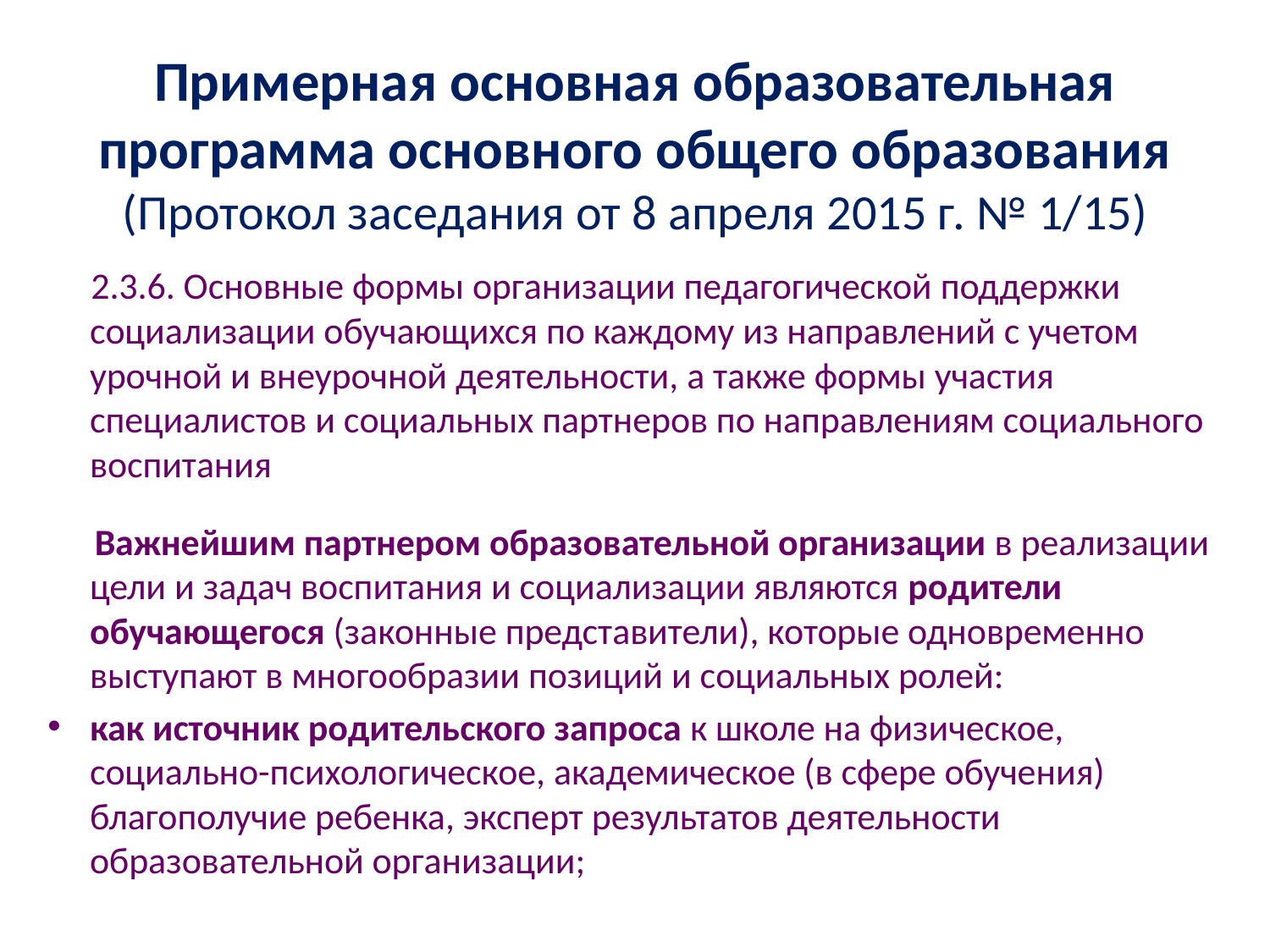

# Примерная основная образовательная программа основного общего образования (Протокол заседания от 8 апреля 2015 г. № 1/15)
      2.3.6. Основные формы организации педагогической поддержки социализации обучающихся по каждому из направлений с учетом урочной и внеурочной деятельности, а также формы участия специалистов и социальных партнеров по направлениям социального воспитания

      Важнейшим партнером образовательной организации в реализации цели и задач воспитания и социализации являются родители обучающегося (законные представители), которые одновременно выступают в многообразии позиций и социальных ролей:
как источник родительского запроса к школе на физическое, социально-психологическое, академическое (в сфере обучения) благополучие ребенка, эксперт результатов деятельности образовательной организации;